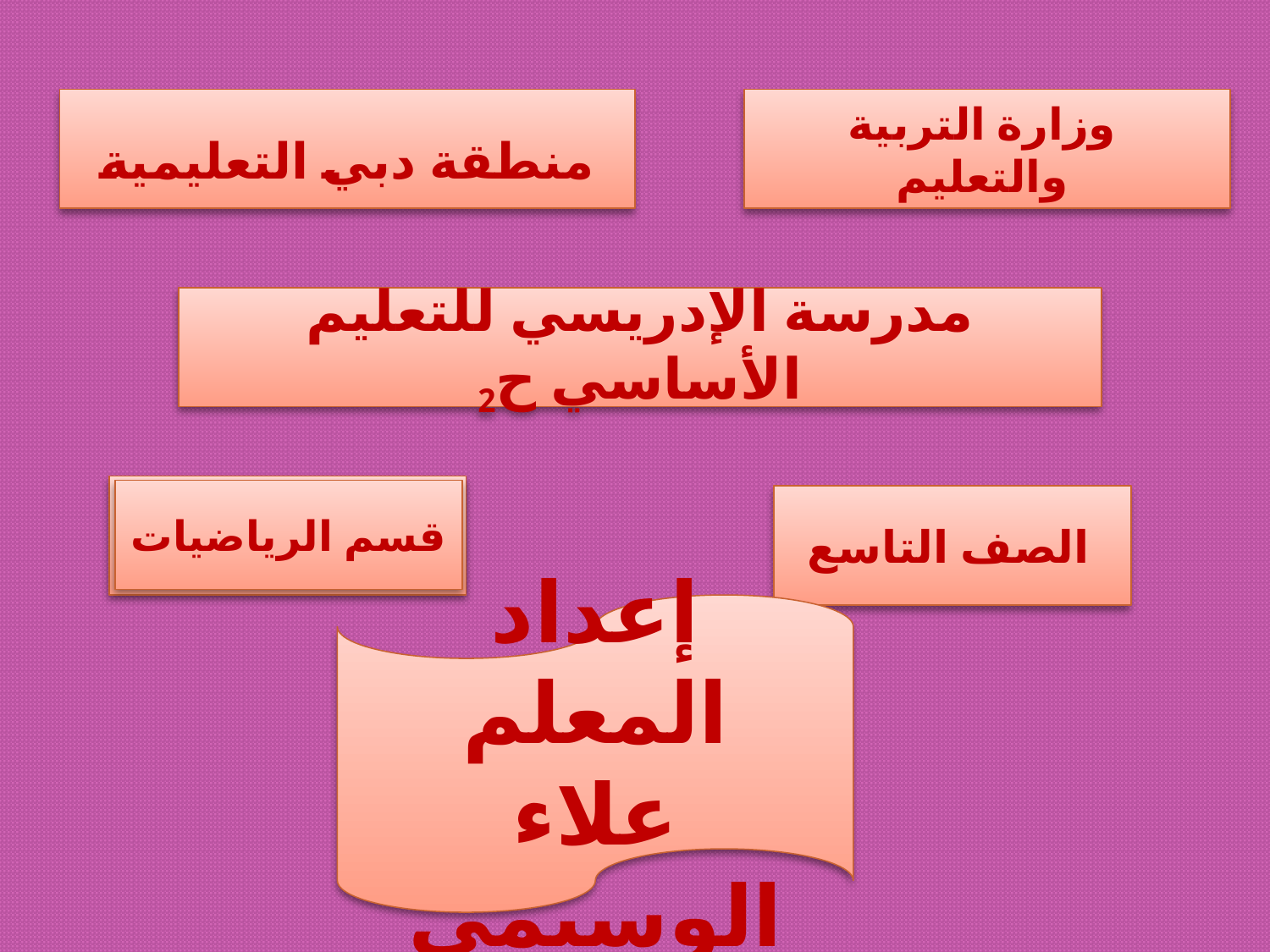

وزارة التربية والتعليم
منطقة دبي التعليمية
مدرسة الإدريسي للتعليم الأساسي ح2

قسم الرياضيات

الصف التاسع

إعداد المعلم
علاء الوسيمي